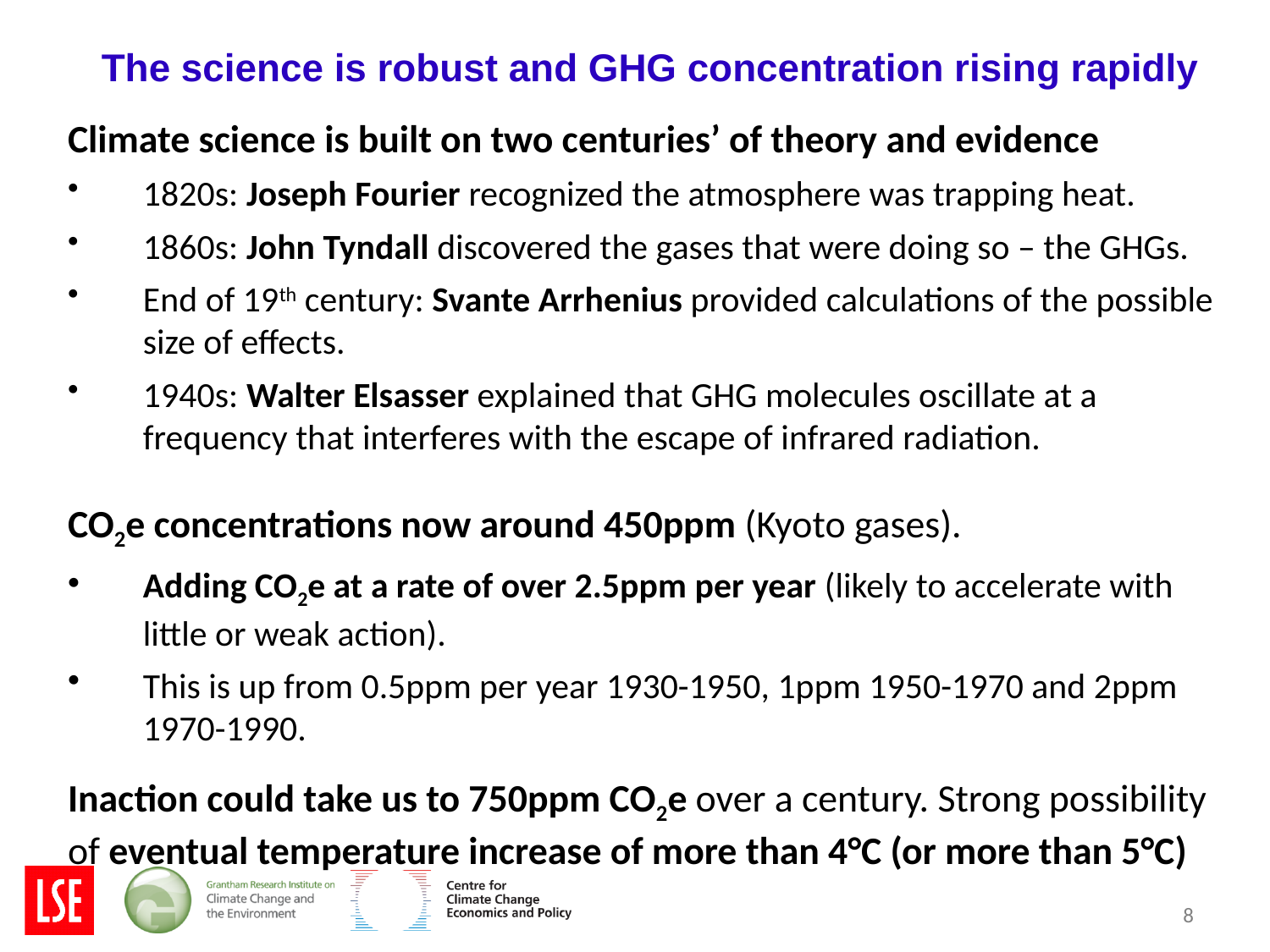

# The science is robust and GHG concentration rising rapidly
Climate science is built on two centuries’ of theory and evidence
1820s: Joseph Fourier recognized the atmosphere was trapping heat.
1860s: John Tyndall discovered the gases that were doing so – the GHGs.
End of 19th century: Svante Arrhenius provided calculations of the possible size of effects.
1940s: Walter Elsasser explained that GHG molecules oscillate at a frequency that interferes with the escape of infrared radiation.

CO2e concentrations now around 450ppm (Kyoto gases).
Adding CO2e at a rate of over 2.5ppm per year (likely to accelerate with little or weak action).
This is up from 0.5ppm per year 1930-1950, 1ppm 1950-1970 and 2ppm 1970-1990.
Inaction could take us to 750ppm CO2e over a century. Strong possibility of eventual temperature increase of more than 4°C (or more than 5°C)